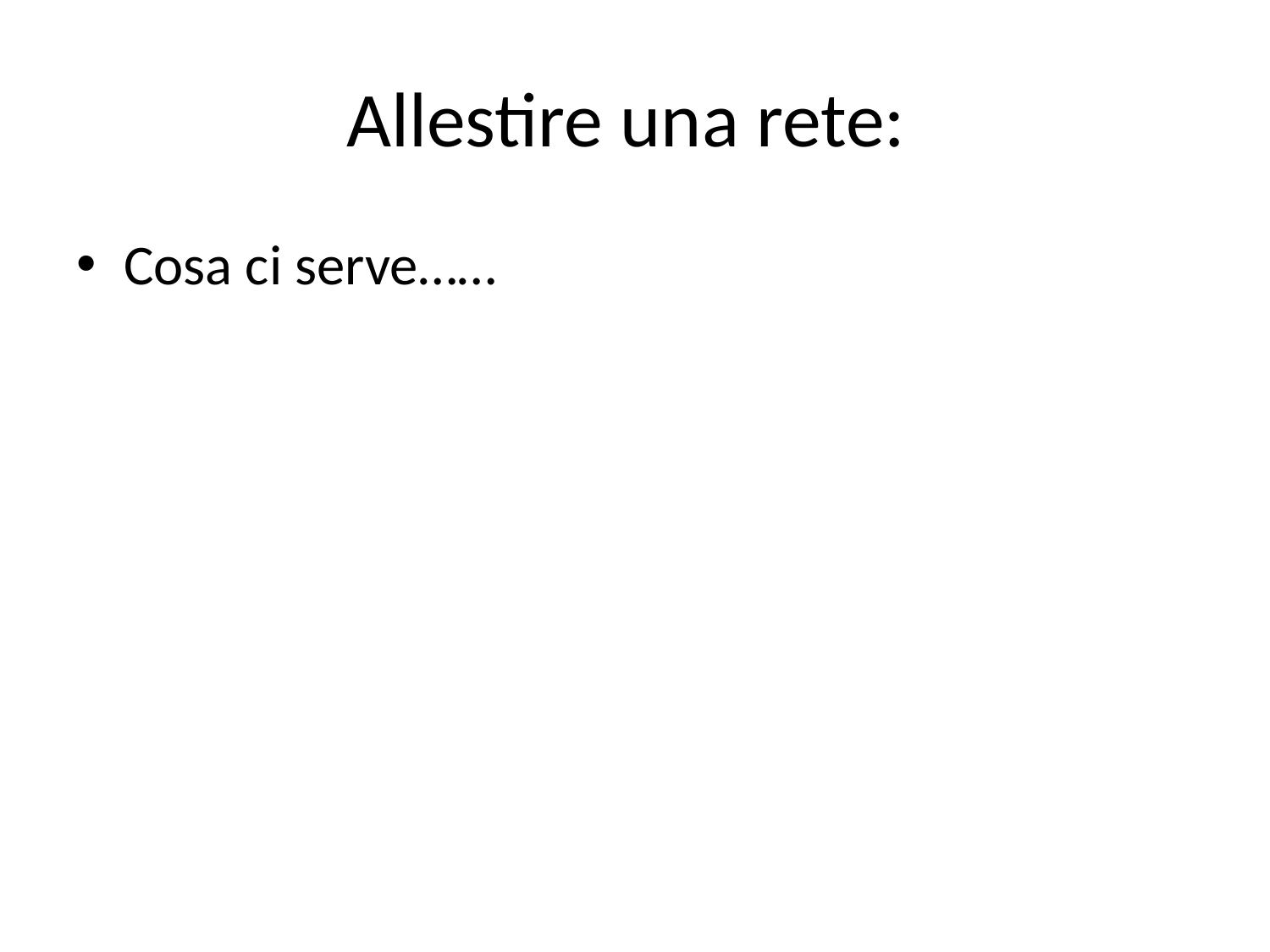

# Allestire una rete:
Cosa ci serve……